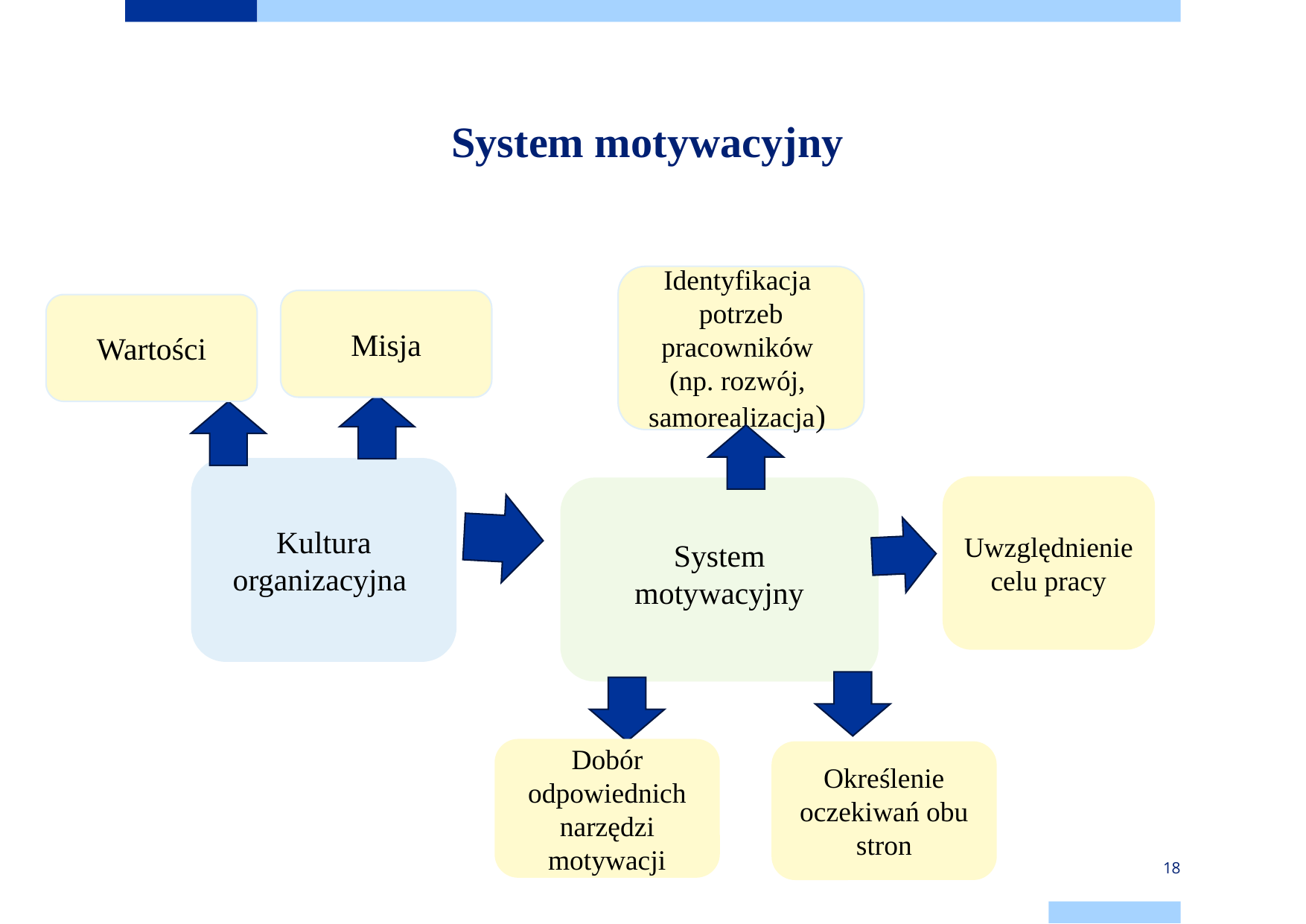

# System motywacyjny

Identyfikacja  potrzeb pracowników  (np. rozwój,  samorealizacja)
Misja
Wartości

Kultura organizacyjna
Uwzględnienie celu pracy

System motywacyjny

Dobór odpowiednich narzędzi motywacji
Określenie oczekiwań obu stron
18